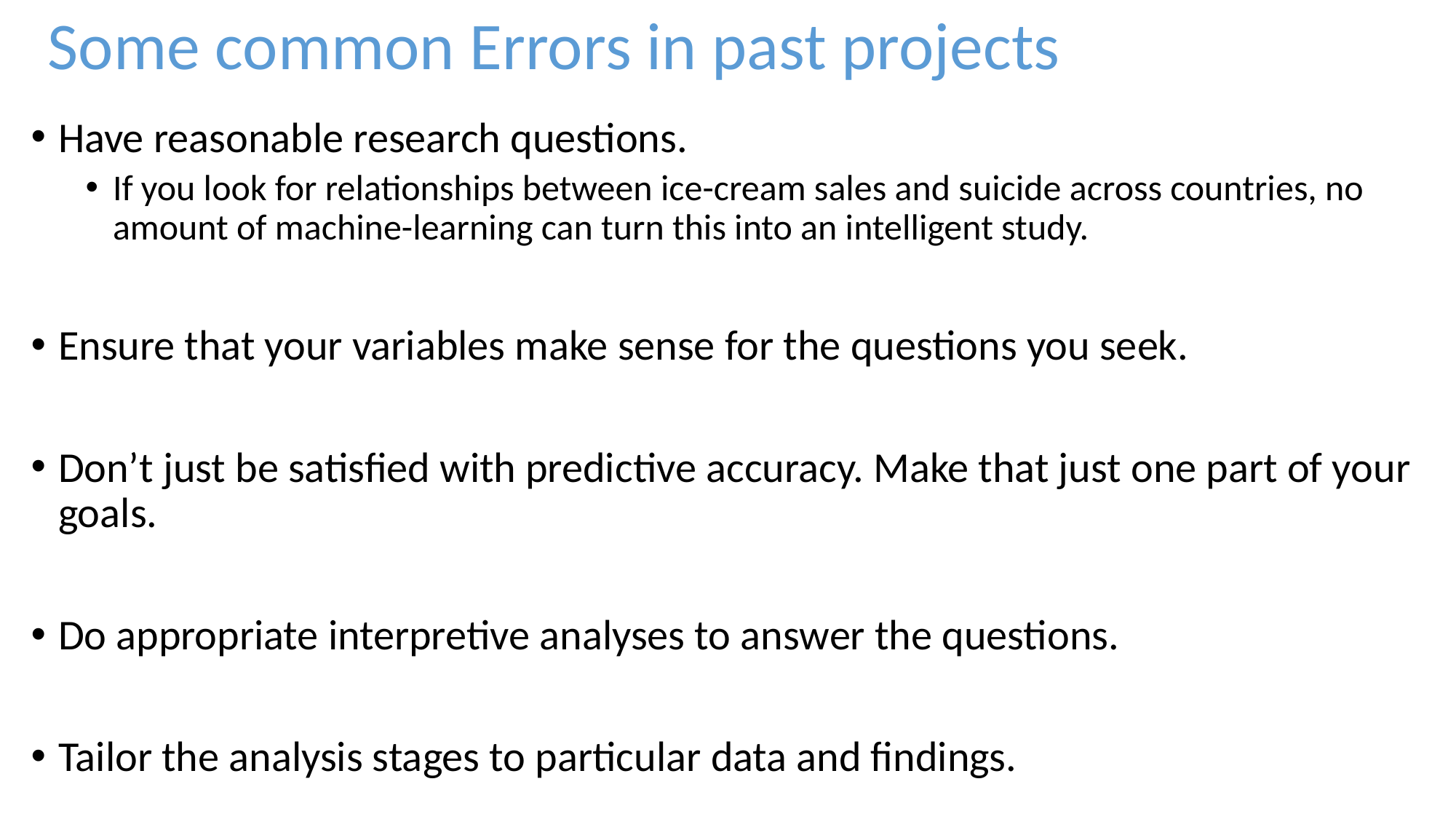

# Some common Errors in past projects
Have reasonable research questions.
If you look for relationships between ice-cream sales and suicide across countries, no amount of machine-learning can turn this into an intelligent study.

Ensure that your variables make sense for the questions you seek.

Don’t just be satisfied with predictive accuracy. Make that just one part of your goals.

Do appropriate interpretive analyses to answer the questions.

Tailor the analysis stages to particular data and findings.